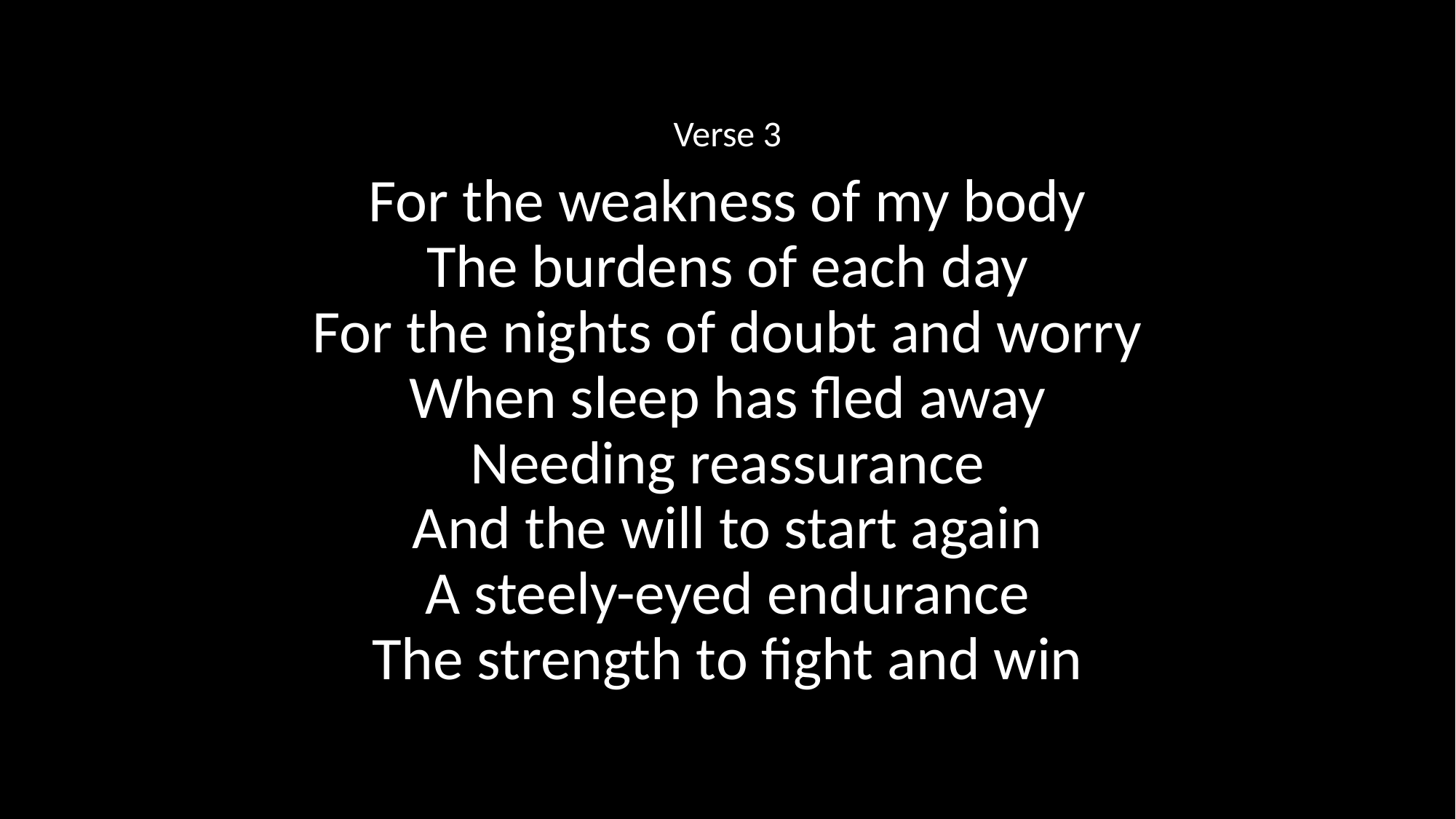

Verse 3
For the weakness of my body
The burdens of each day
For the nights of doubt and worry
When sleep has fled away
Needing reassurance
And the will to start again
A steely-eyed endurance
The strength to fight and win